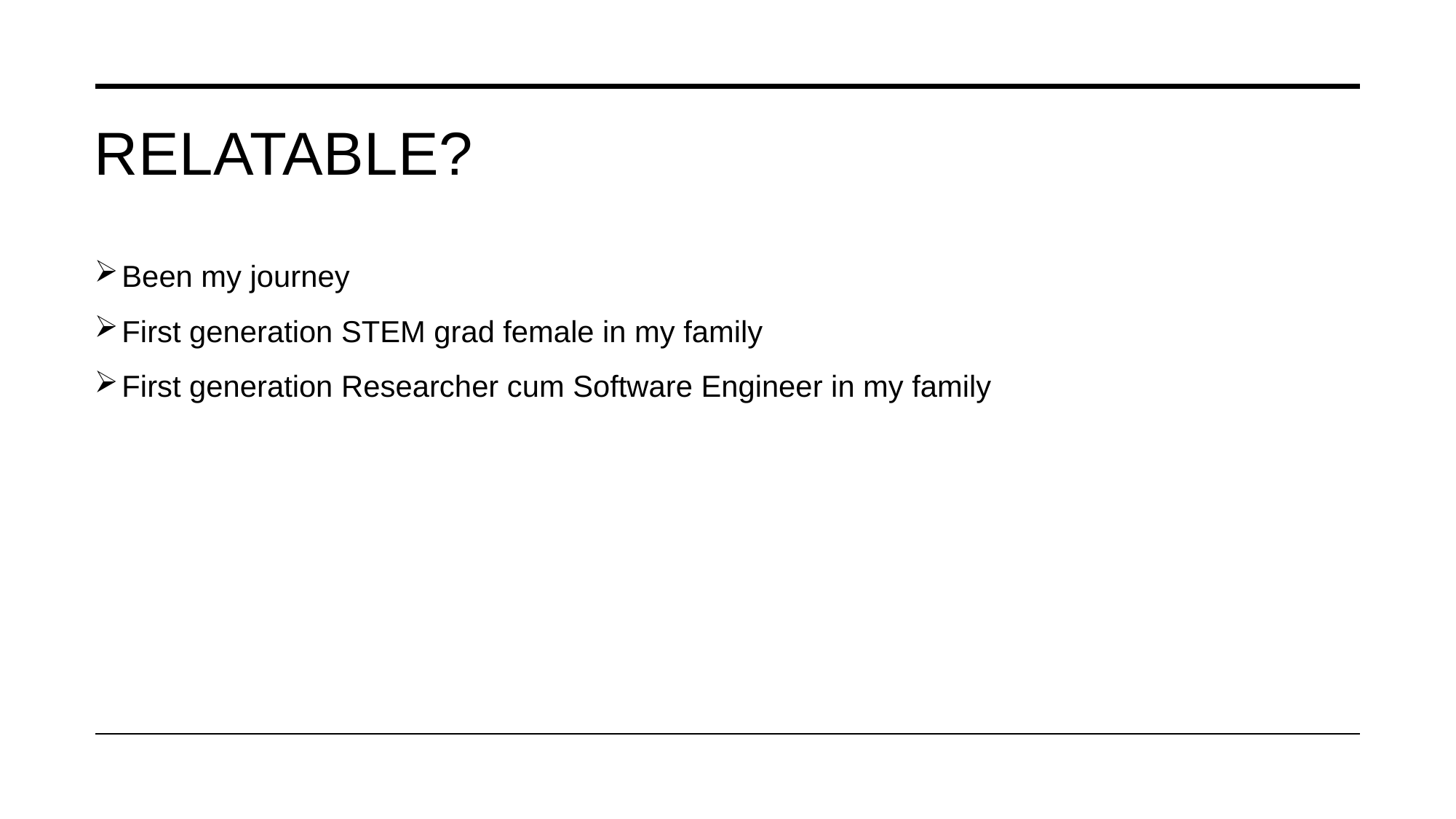

# Relatable?
Been my journey
First generation STEM grad female in my family
First generation Researcher cum Software Engineer in my family